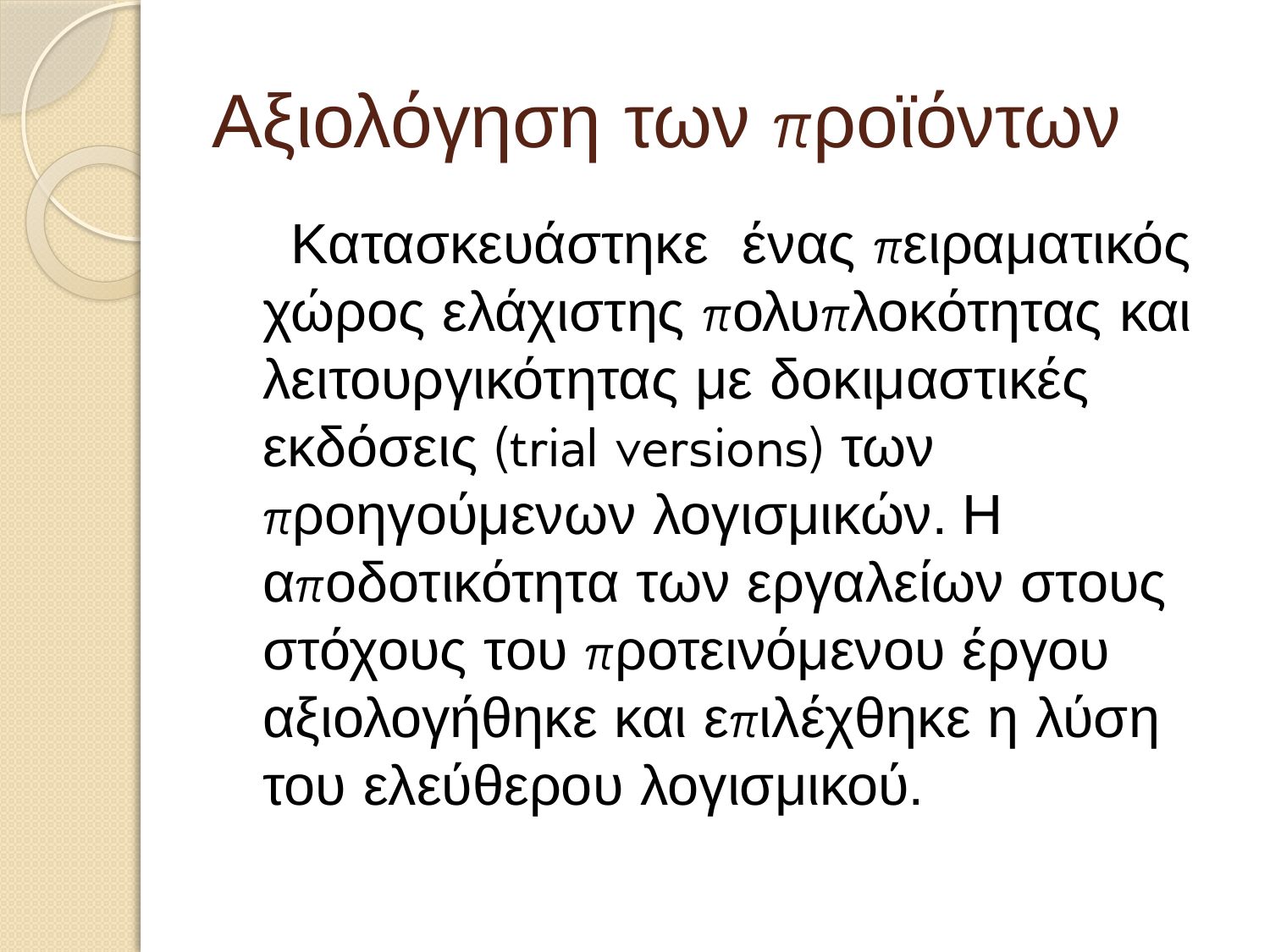

# Αξιολόγηση των προϊόντων
    Κατασκευάστηκε  ένας πειραματικός χώρος ελάχιστης πολυπλοκότητας και λειτουργικότητας με δοκιμαστικές εκδόσεις (trial versions) των προηγούμενων λογισμικών. Η αποδοτικότητα των εργαλείων στους στόχους του προτεινόμενου έργου αξιολογήθηκε και επιλέχθηκε η λύση του ελεύθερου λογισμικού.